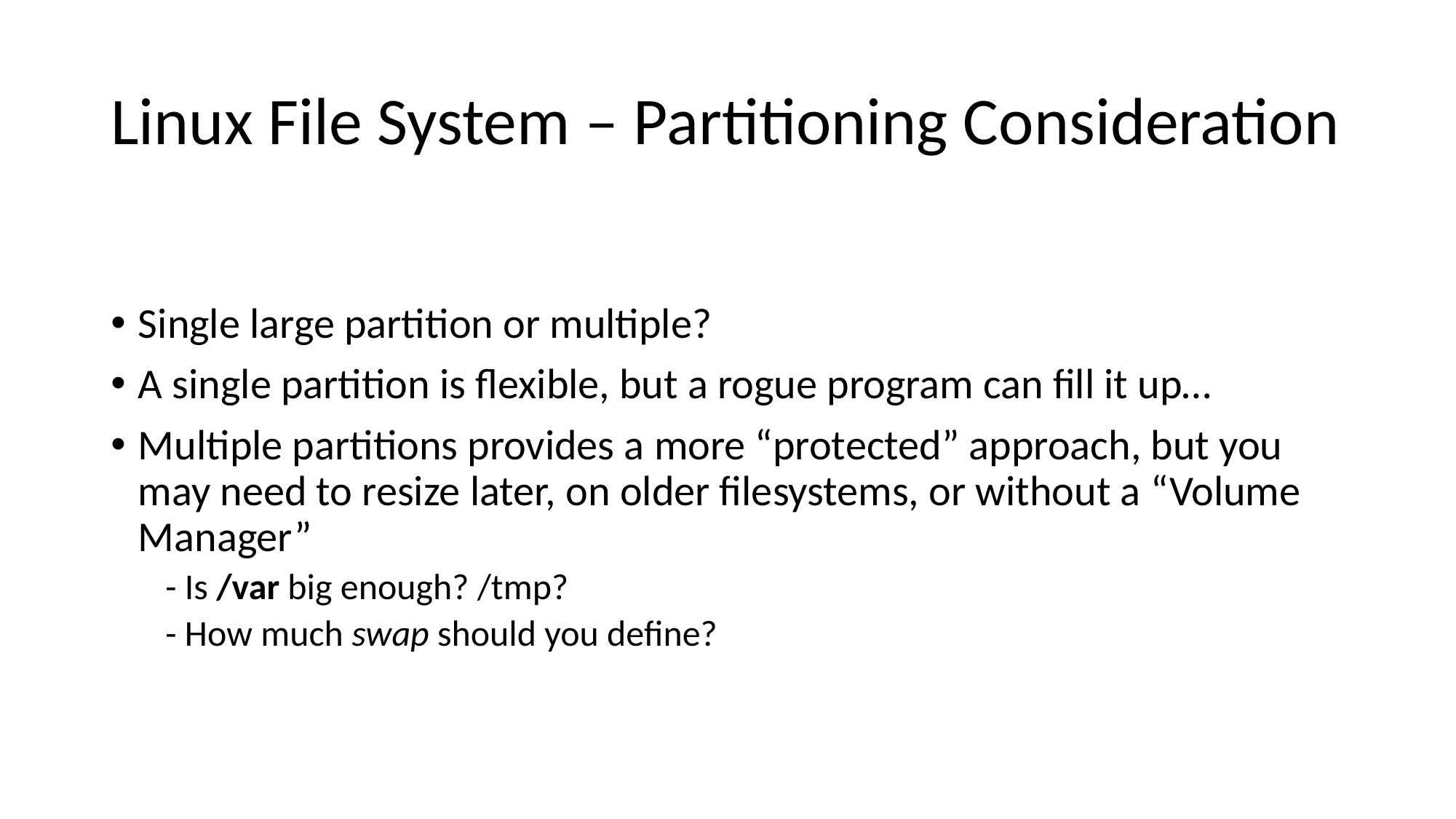

# Linux File System – Partitioning Consideration
Single large partition or multiple?
A single partition is flexible, but a rogue program can fill it up…
Multiple partitions provides a more “protected” approach, but you may need to resize later, on older filesystems, or without a “Volume Manager”
- Is /var big enough? /tmp?
- How much swap should you define?